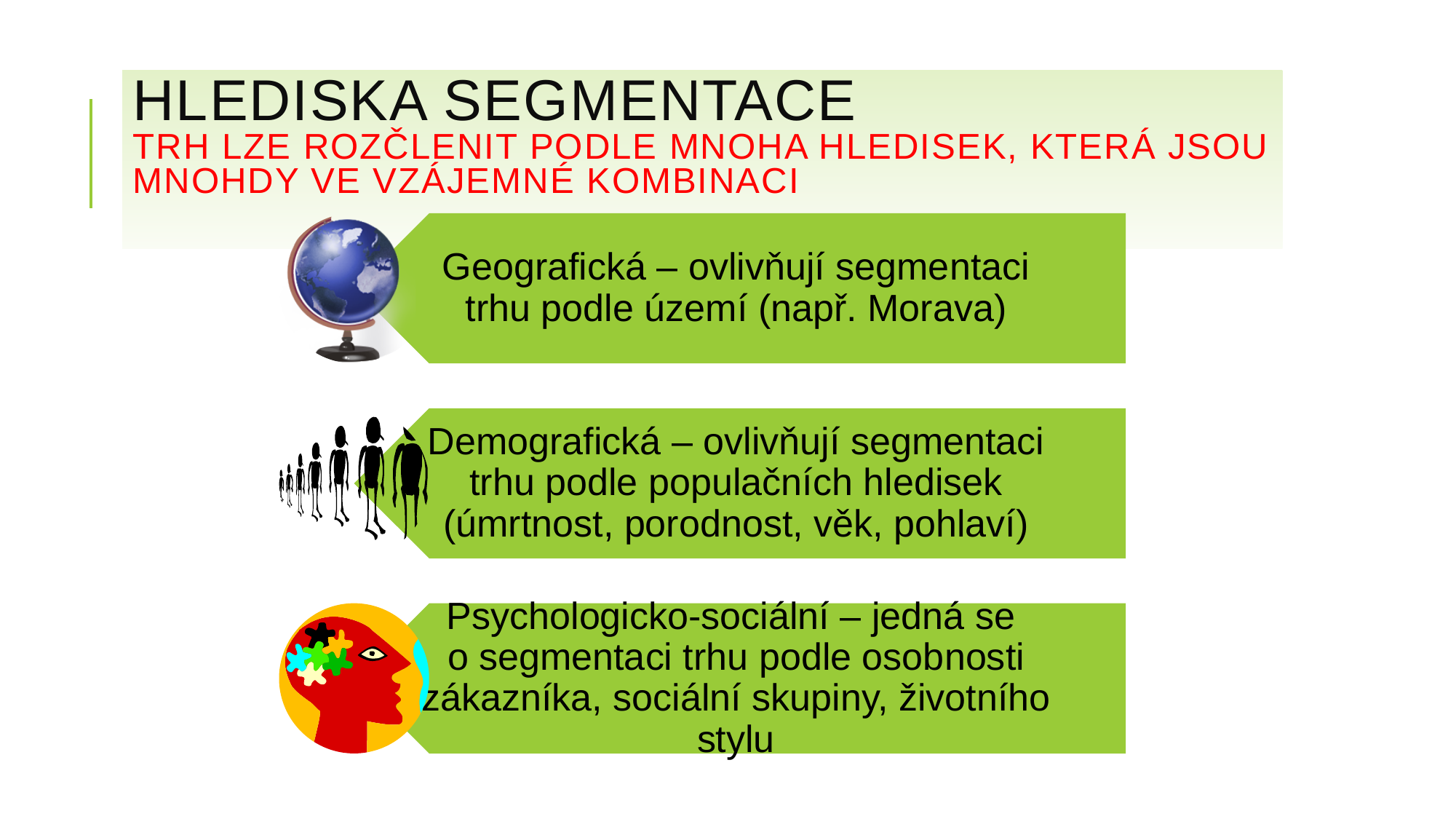

# Hlediska segmentace Trh lze rozčlenit podle mnoha hledisek, která jsou mnohdy ve vzájemné kombinaci
Geografická – ovlivňují segmentaci trhu podle území (např. Morava)
Demografická – ovlivňují segmentaci trhu podle populačních hledisek (úmrtnost, porodnost, věk, pohlaví)
Psychologicko-sociální – jedná se
o segmentaci trhu podle osobnosti zákazníka, sociální skupiny, životního stylu